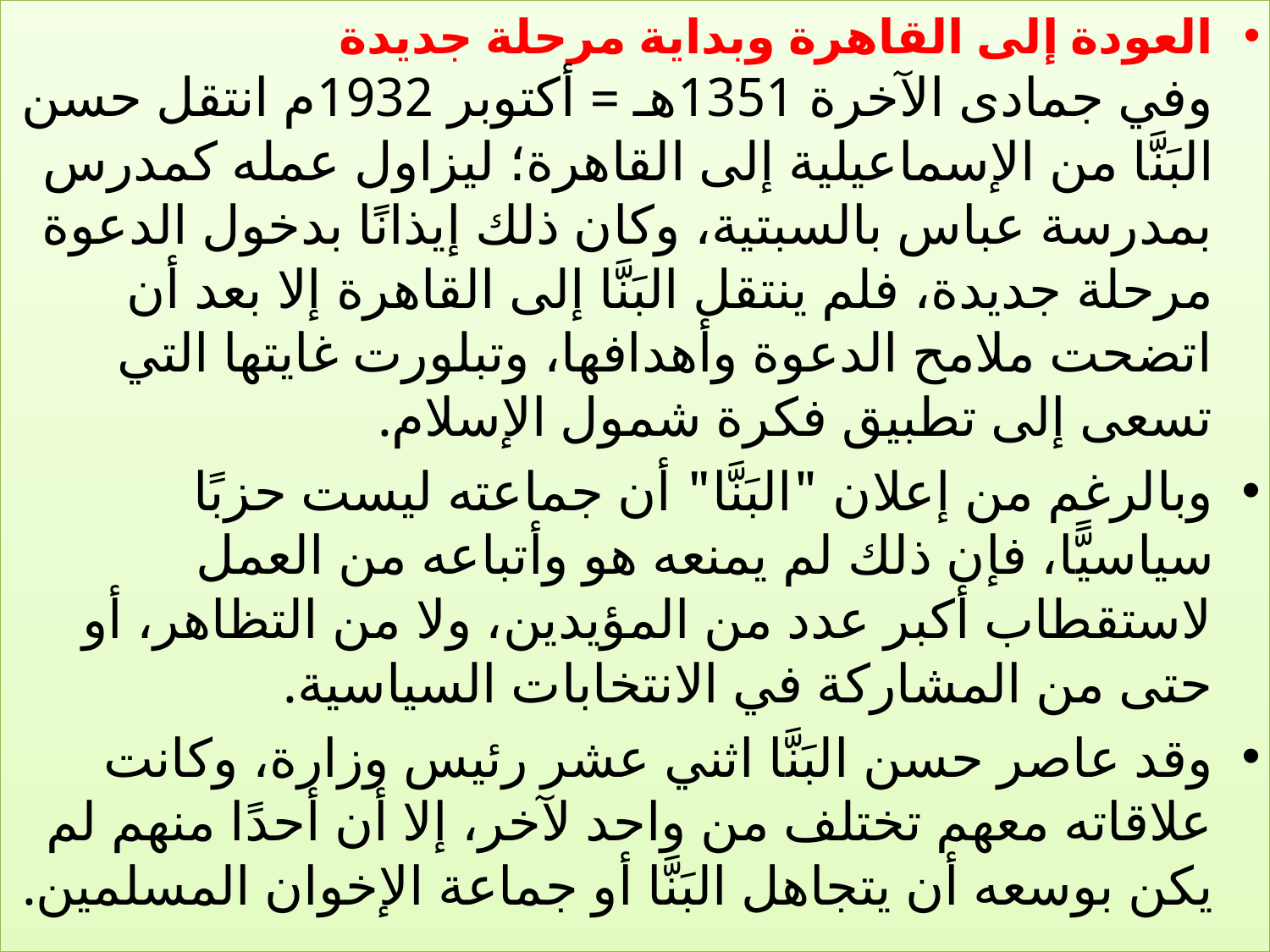

العودة إلى القاهرة وبداية مرحلة جديدة
وفي جمادى الآخرة 1351هـ = أكتوبر 1932م انتقل حسن البَنَّا من الإسماعيلية إلى القاهرة؛ ليزاول عمله كمدرس بمدرسة عباس بالسبتية، وكان ذلك إيذانًا بدخول الدعوة مرحلة جديدة، فلم ينتقل البَنَّا إلى القاهرة إلا بعد أن اتضحت ملامح الدعوة وأهدافها، وتبلورت غايتها التي تسعى إلى تطبيق فكرة شمول الإسلام.
وبالرغم من إعلان "البَنَّا" أن جماعته ليست حزبًا سياسيًّا، فإن ذلك لم يمنعه هو وأتباعه من العمل لاستقطاب أكبر عدد من المؤيدين، ولا من التظاهر، أو حتى من المشاركة في الانتخابات السياسية.
وقد عاصر حسن البَنَّا اثني عشر رئيس وزارة، وكانت علاقاته معهم تختلف من واحد لآخر، إلا أن أحدًا منهم لم يكن بوسعه أن يتجاهل البَنَّا أو جماعة الإخوان المسلمين.